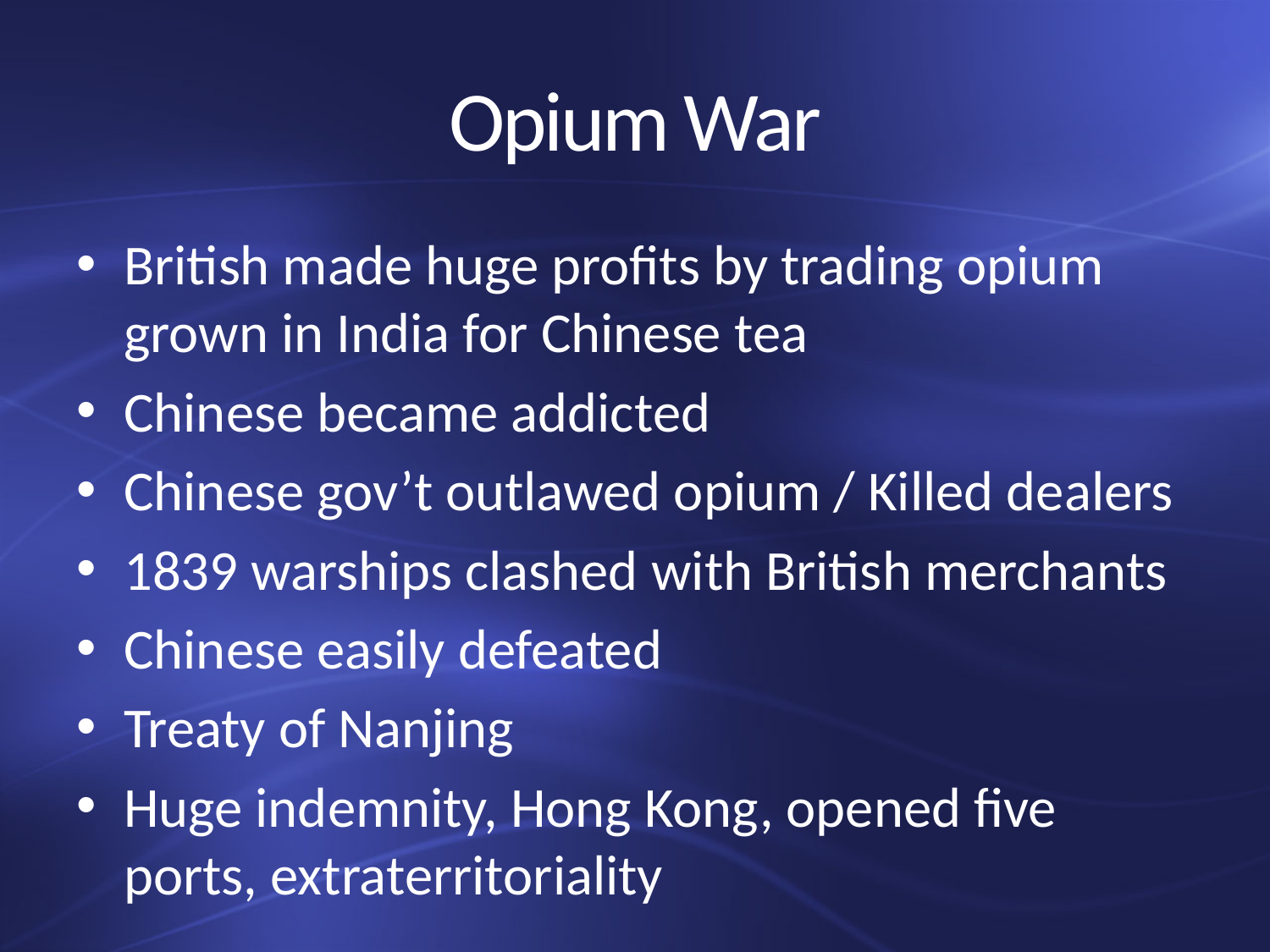

# Opium War
British made huge profits by trading opium grown in India for Chinese tea
Chinese became addicted
Chinese gov’t outlawed opium / Killed dealers
1839 warships clashed with British merchants
Chinese easily defeated
Treaty of Nanjing
Huge indemnity, Hong Kong, opened five ports, extraterritoriality